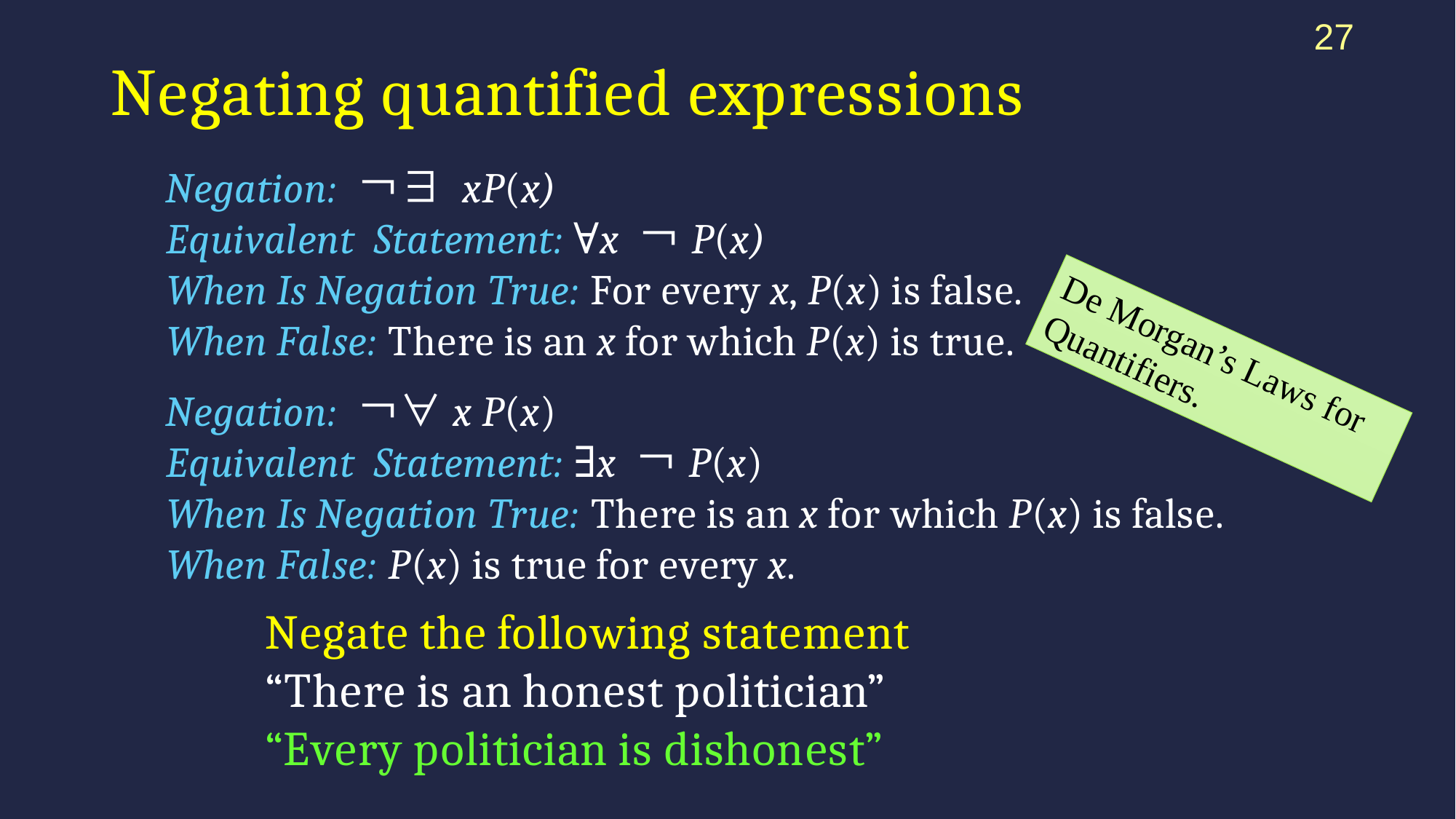

27
# Negating quantified expressions
Negation: ￢∃ xP(x)
Equivalent  Statement: ∀x ￢P(x)
When Is Negation True: For every x, P(x) is false.
When False: There is an x for which P(x) is true.

Negation: ￢∀x P(x)
Equivalent  Statement: ∃x ￢P(x)
When Is Negation True: There is an x for which P(x) is false.
When False: P(x) is true for every x.
De Morgan’s Laws for Quantifiers.
Negate the following statement
“There is an honest politician”
“Every politician is dishonest”